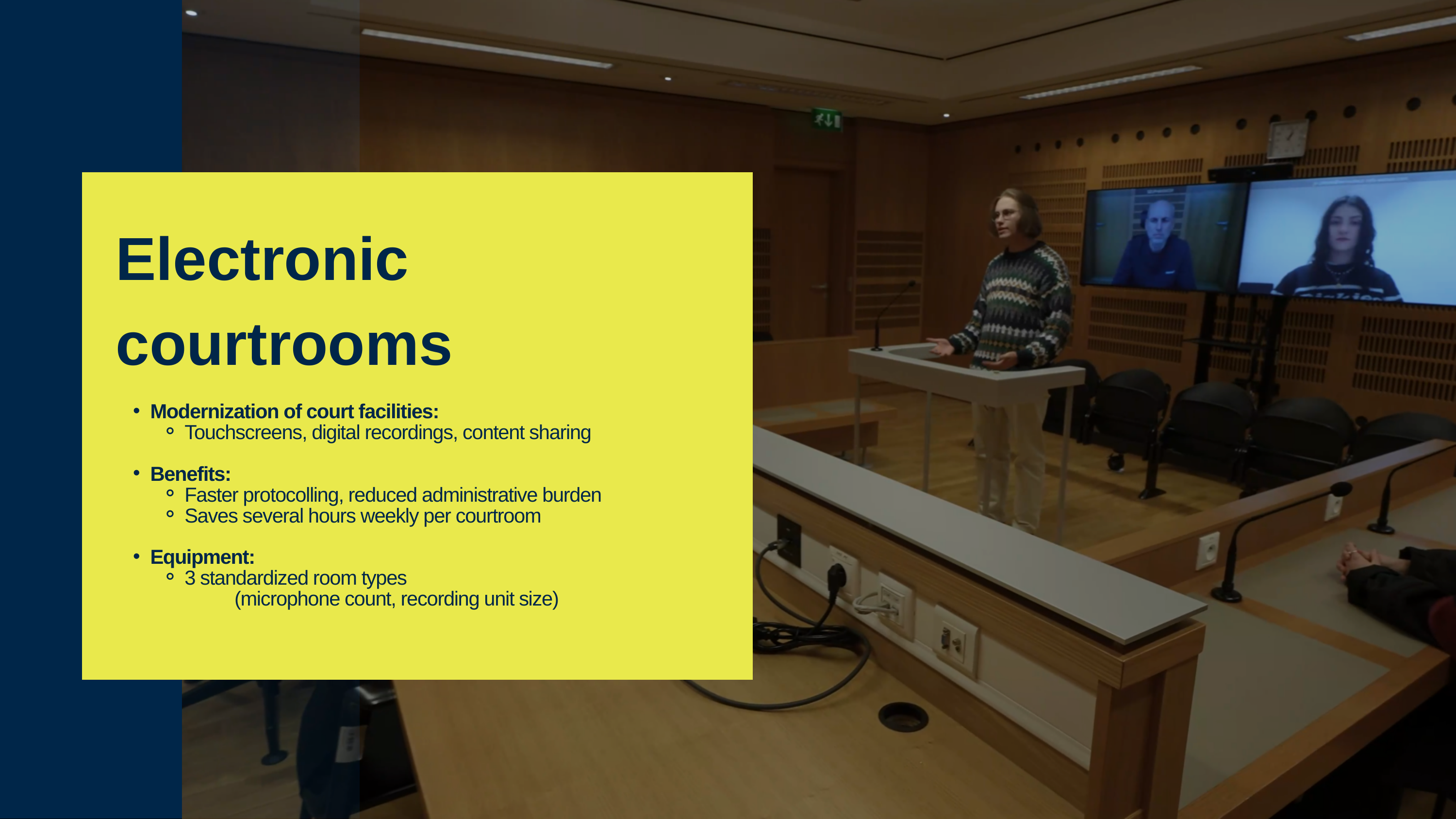

Electronic courtrooms
Modernization of court facilities:
Touchscreens, digital recordings, content sharing

Benefits:
Faster protocolling, reduced administrative burden
Saves several hours weekly per courtroom

Equipment:
3 standardized room types
	(microphone count, recording unit size)